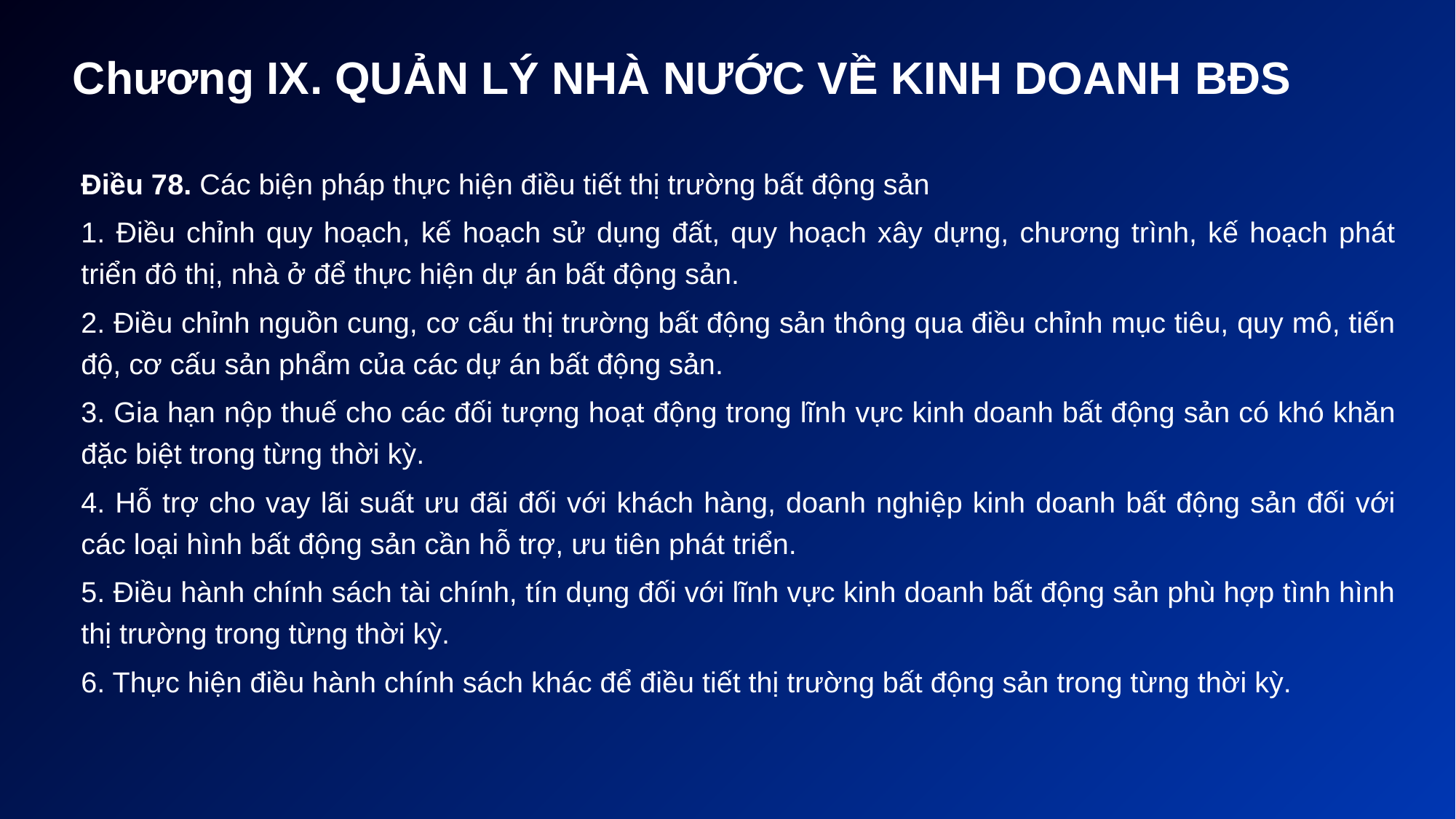

# Chương IX. QUẢN LÝ NHÀ NƯỚC VỀ KINH DOANH BĐS
Điều 78. Các biện pháp thực hiện điều tiết thị trường bất động sản
1. Điều chỉnh quy hoạch, kế hoạch sử dụng đất, quy hoạch xây dựng, chương trình, kế hoạch phát triển đô thị, nhà ở để thực hiện dự án bất động sản.
2. Điều chỉnh nguồn cung, cơ cấu thị trường bất động sản thông qua điều chỉnh mục tiêu, quy mô, tiến độ, cơ cấu sản phẩm của các dự án bất động sản.
3. Gia hạn nộp thuế cho các đối tượng hoạt động trong lĩnh vực kinh doanh bất động sản có khó khăn đặc biệt trong từng thời kỳ.
4. Hỗ trợ cho vay lãi suất ưu đãi đối với khách hàng, doanh nghiệp kinh doanh bất động sản đối với các loại hình bất động sản cần hỗ trợ, ưu tiên phát triển.
5. Điều hành chính sách tài chính, tín dụng đối với lĩnh vực kinh doanh bất động sản phù hợp tình hình thị trường trong từng thời kỳ.
6. Thực hiện điều hành chính sách khác để điều tiết thị trường bất động sản trong từng thời kỳ.